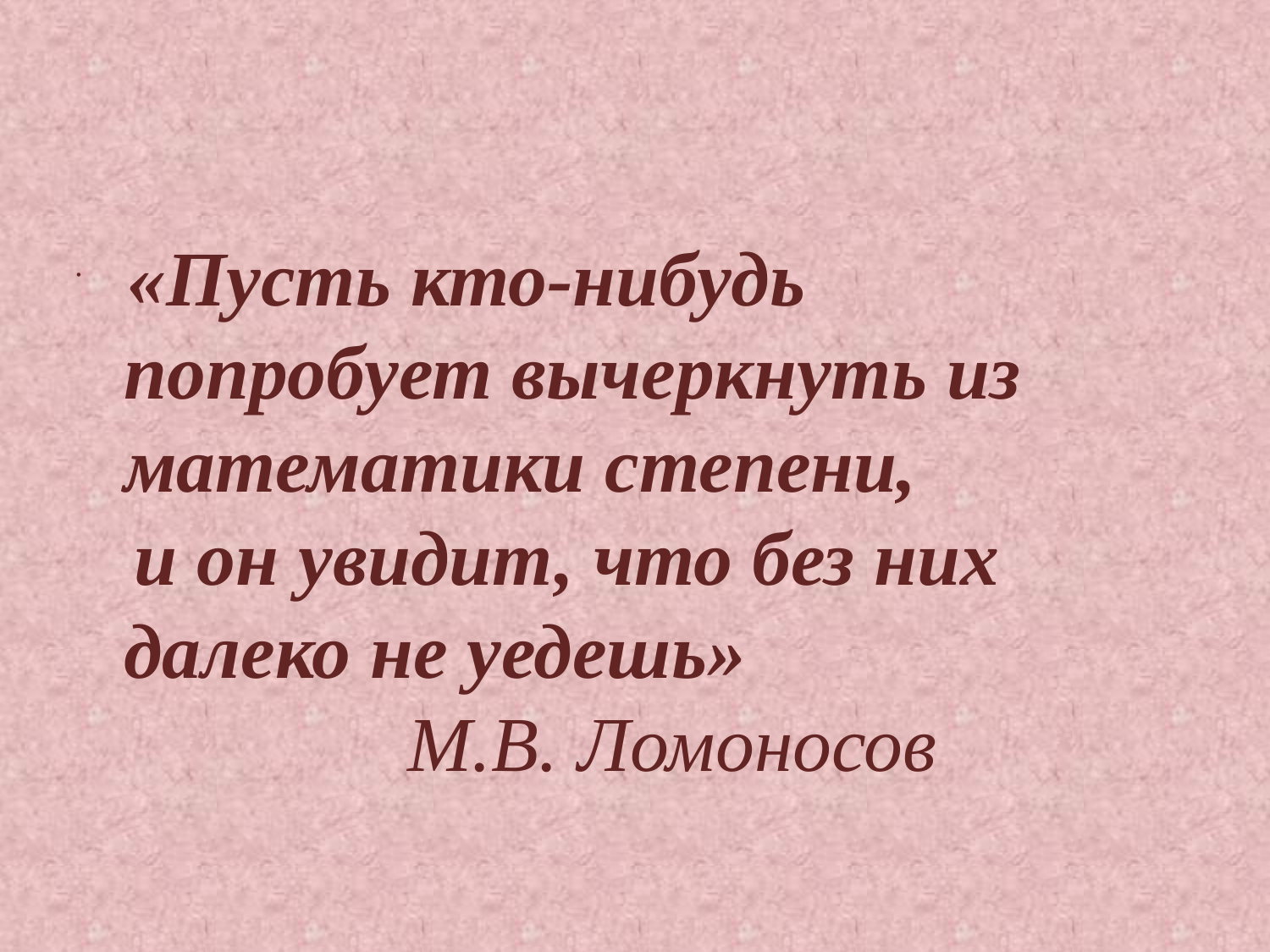

#
 «Пусть кто-нибудь попробует вычеркнуть из математики степени,
   и он увидит, что без них далеко не уедешь»
                 М.В. Ломоносов